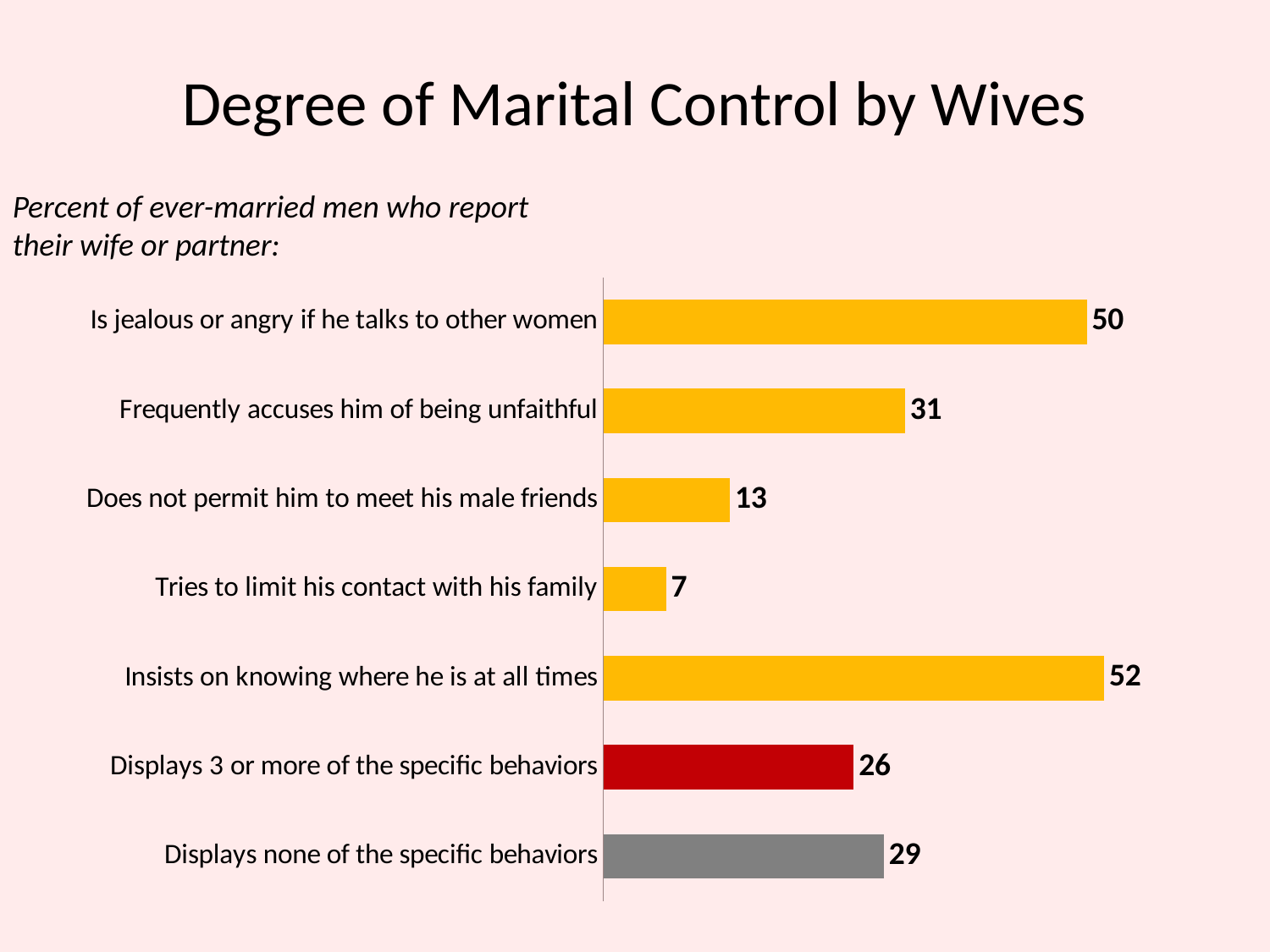

# Degree of Marital Control by Wives
Percent of ever-married men who report their wife or partner:

### Chart

| Category | Series 3 |
|---|---|
| Displays none of the specific behaviors | 29.0 |
| Displays 3 or more of the specific behaviors | 25.9 |
| Insists on knowing where he is at all times | 51.8 |
| Tries to limit his contact with his family | 6.5 |
| Does not permit him to meet his male friends | 13.1 |
| Frequently accuses him of being unfaithful | 31.2 |
| Is jealous or angry if he talks to other women | 50.0 |